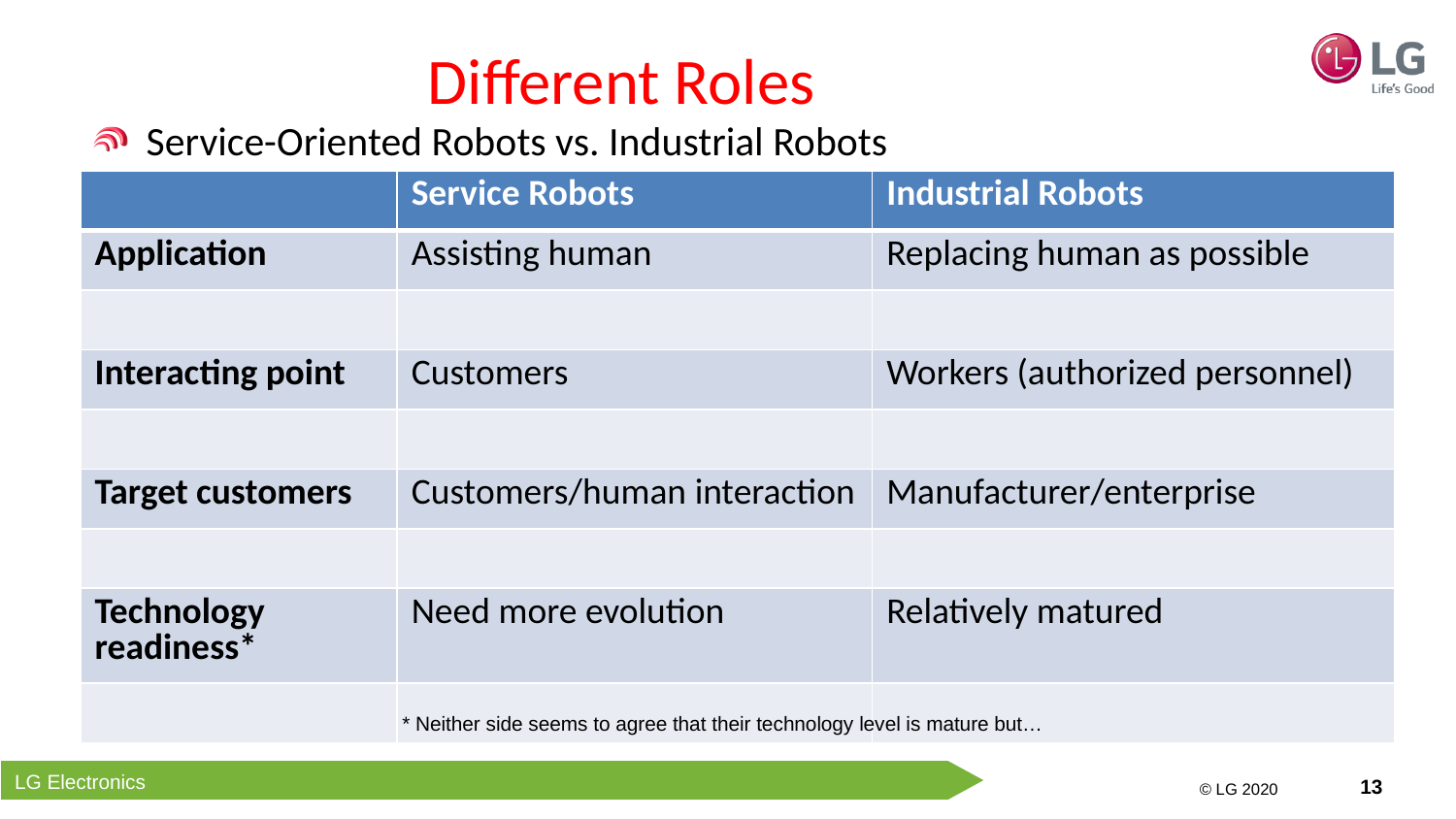

# Different Roles
Service-Oriented Robots vs. Industrial Robots

|  | Service Robots | Industrial Robots |
| --- | --- | --- |
| Application | Assisting human | Replacing human as possible |
|  |  |  |
| Interacting point | Customers | Workers (authorized personnel) |
|  |  |  |
| Target customers | Customers/human interaction | Manufacturer/enterprise |
|  |  |  |
| Technology readiness\* | Need more evolution | Relatively matured |
|  |  |  |
* Neither side seems to agree that their technology level is mature but…